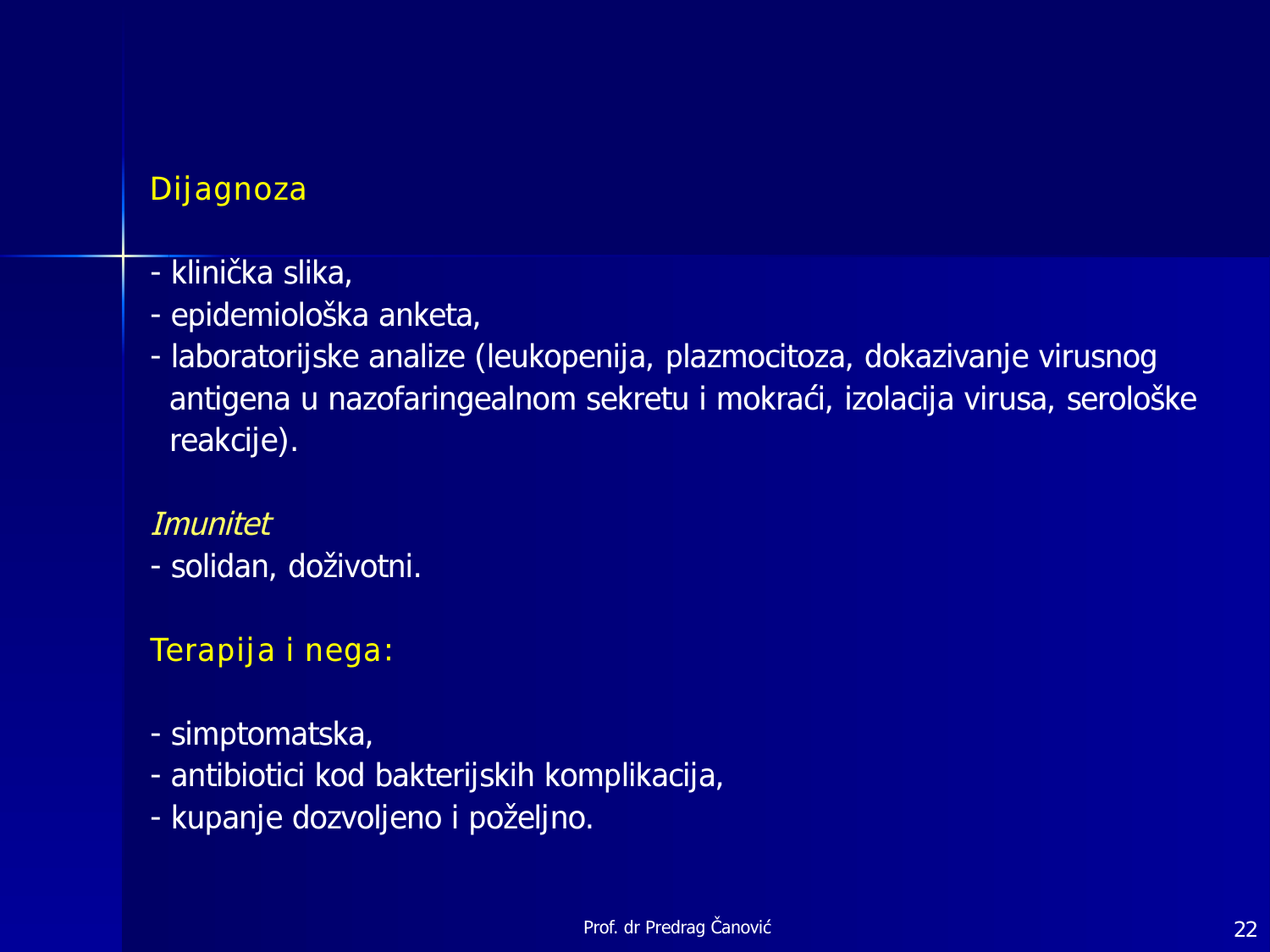

Dijagnoza

- klinička slika,
- epidemiološka anketa,
- laboratorijske analize (leukopenija, plazmocitoza, dokazivanje virusnog
  antigena u nazofaringealnom sekretu i mokraći, izolacija virusa, serološke
  reakcije).

Imunitet
- solidan, doživotni.

Terapija i nega:

- simptomatska,
- antibiotici kod bakterijskih komplikacija,
- kupanje dozvoljeno i poželjno.
Prof. dr Predrag Čanović
22